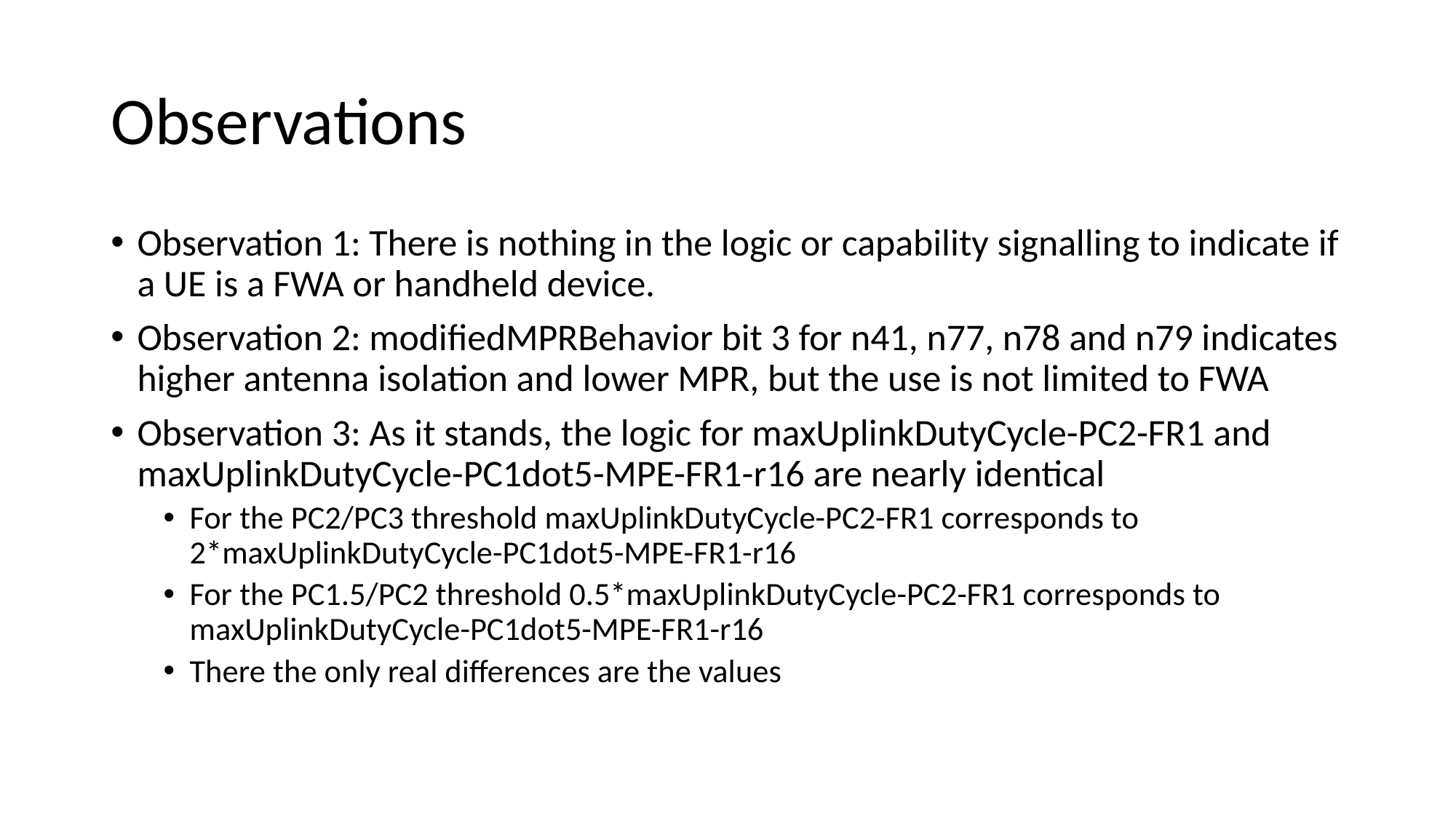

# Observations
Observation 1: There is nothing in the logic or capability signalling to indicate if a UE is a FWA or handheld device.
Observation 2: modifiedMPRBehavior bit 3 for n41, n77, n78 and n79 indicates higher antenna isolation and lower MPR, but the use is not limited to FWA
Observation 3: As it stands, the logic for maxUplinkDutyCycle-PC2-FR1 and maxUplinkDutyCycle-PC1dot5-MPE-FR1-r16 are nearly identical
For the PC2/PC3 threshold maxUplinkDutyCycle-PC2-FR1 corresponds to 2*maxUplinkDutyCycle-PC1dot5-MPE-FR1-r16
For the PC1.5/PC2 threshold 0.5*maxUplinkDutyCycle-PC2-FR1 corresponds to maxUplinkDutyCycle-PC1dot5-MPE-FR1-r16
There the only real differences are the values